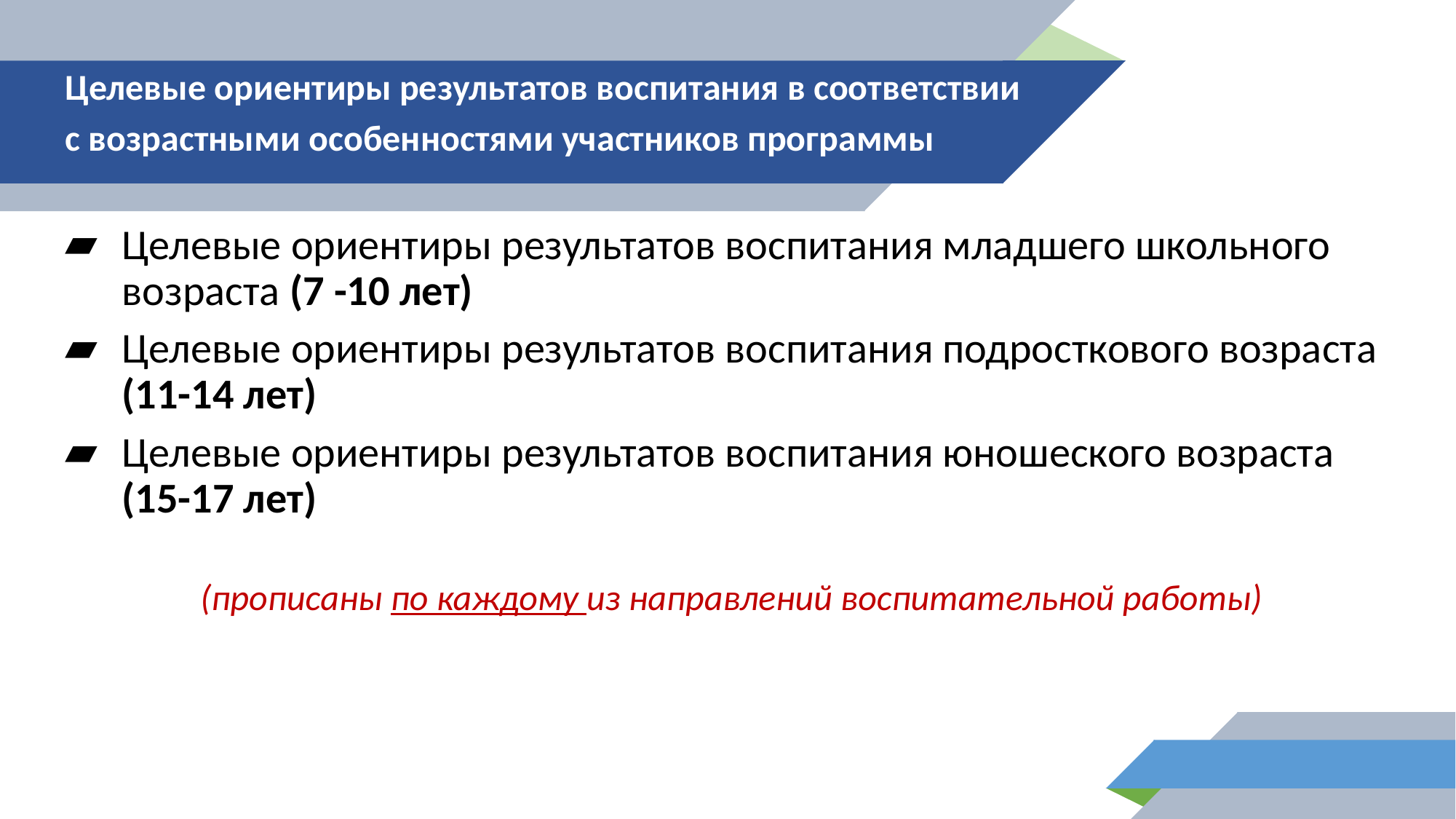

Целевые ориентиры результатов воспитания в соответствии
с возрастными особенностями участников программы

Целевые ориентиры результатов воспитания младшего школьного возраста (7 -10 лет)
Целевые ориентиры результатов воспитания подросткового возраста (11-14 лет)
Целевые ориентиры результатов воспитания юношеского возраста (15-17 лет)

(прописаны по каждому из направлений воспитательной работы)